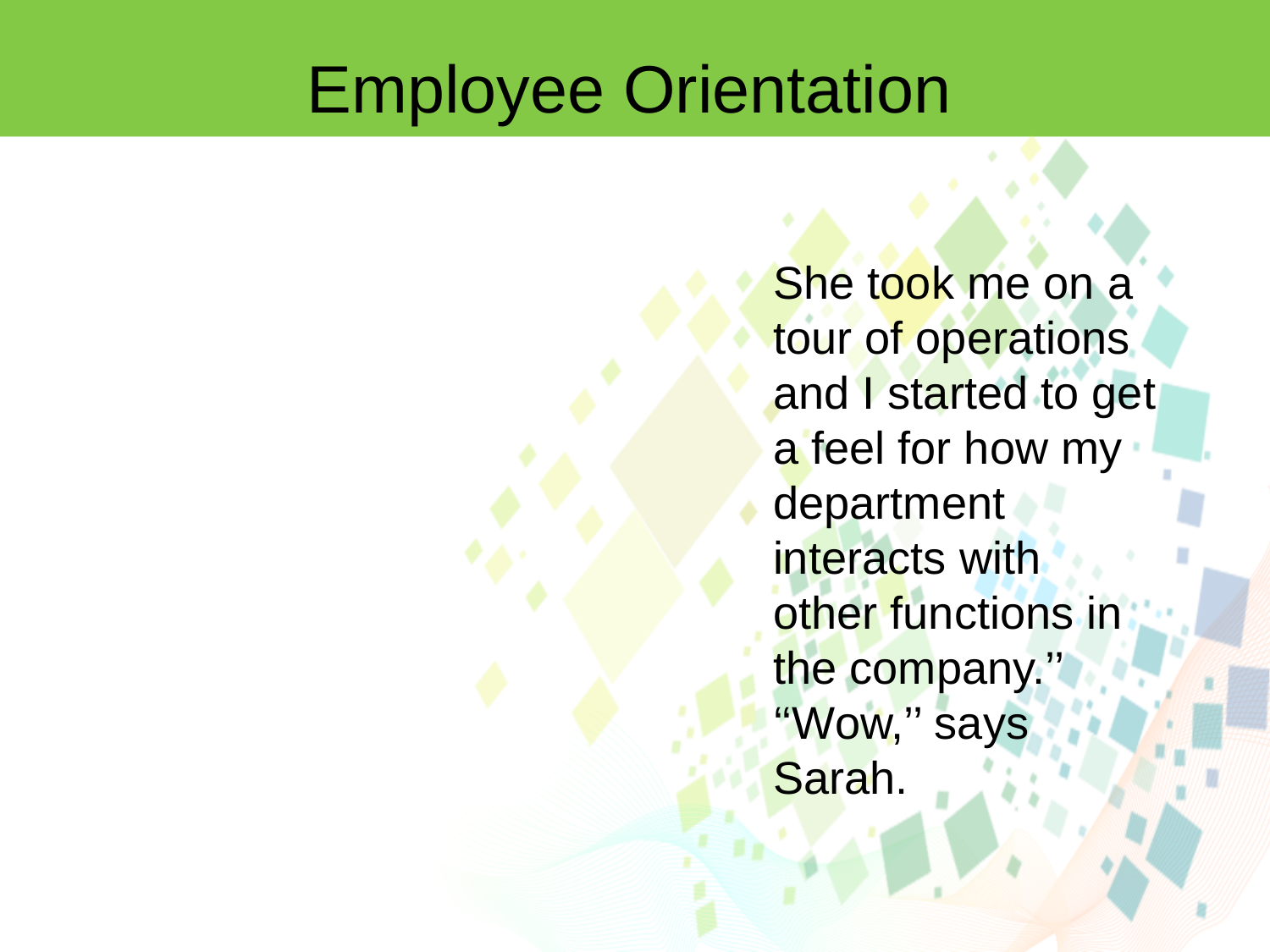

Employee Orientation
She took me on a
tour of operations and I started to get a feel for how my department interacts with
other functions in the company.’’ ‘‘Wow,’’ says Sarah.